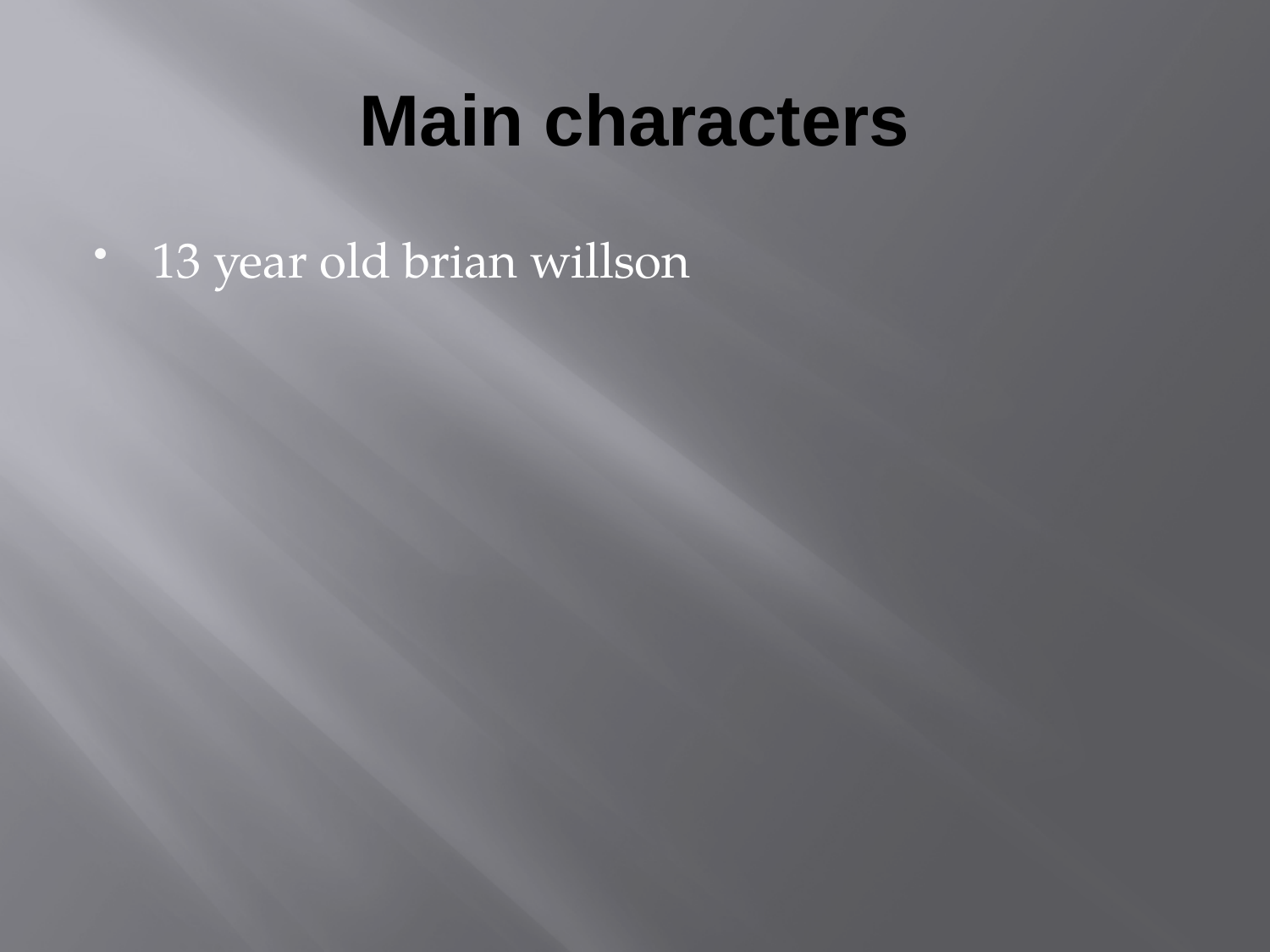

# Main characters
13 year old brian willson